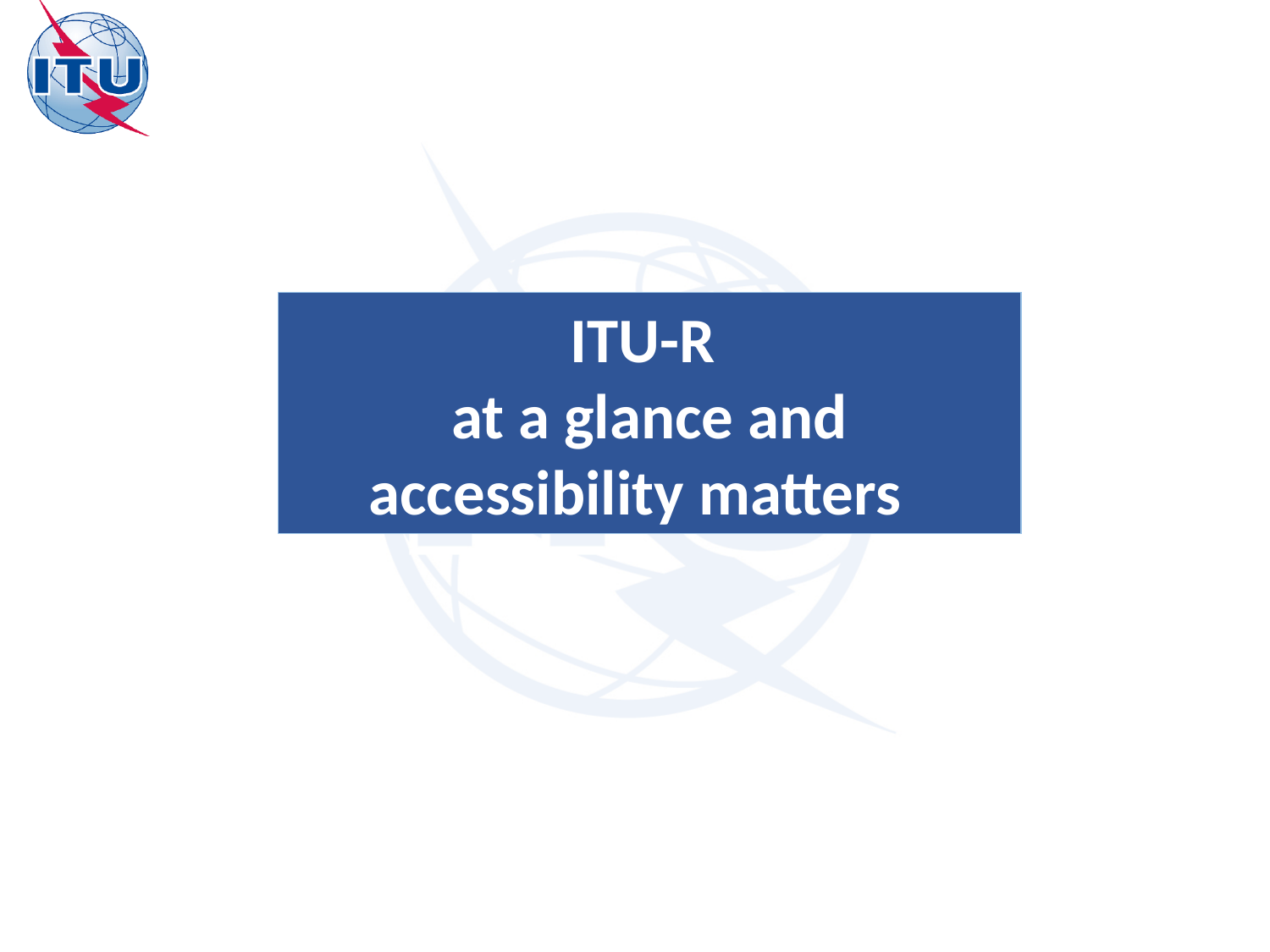

ITU-R
at a glance and accessibility matters